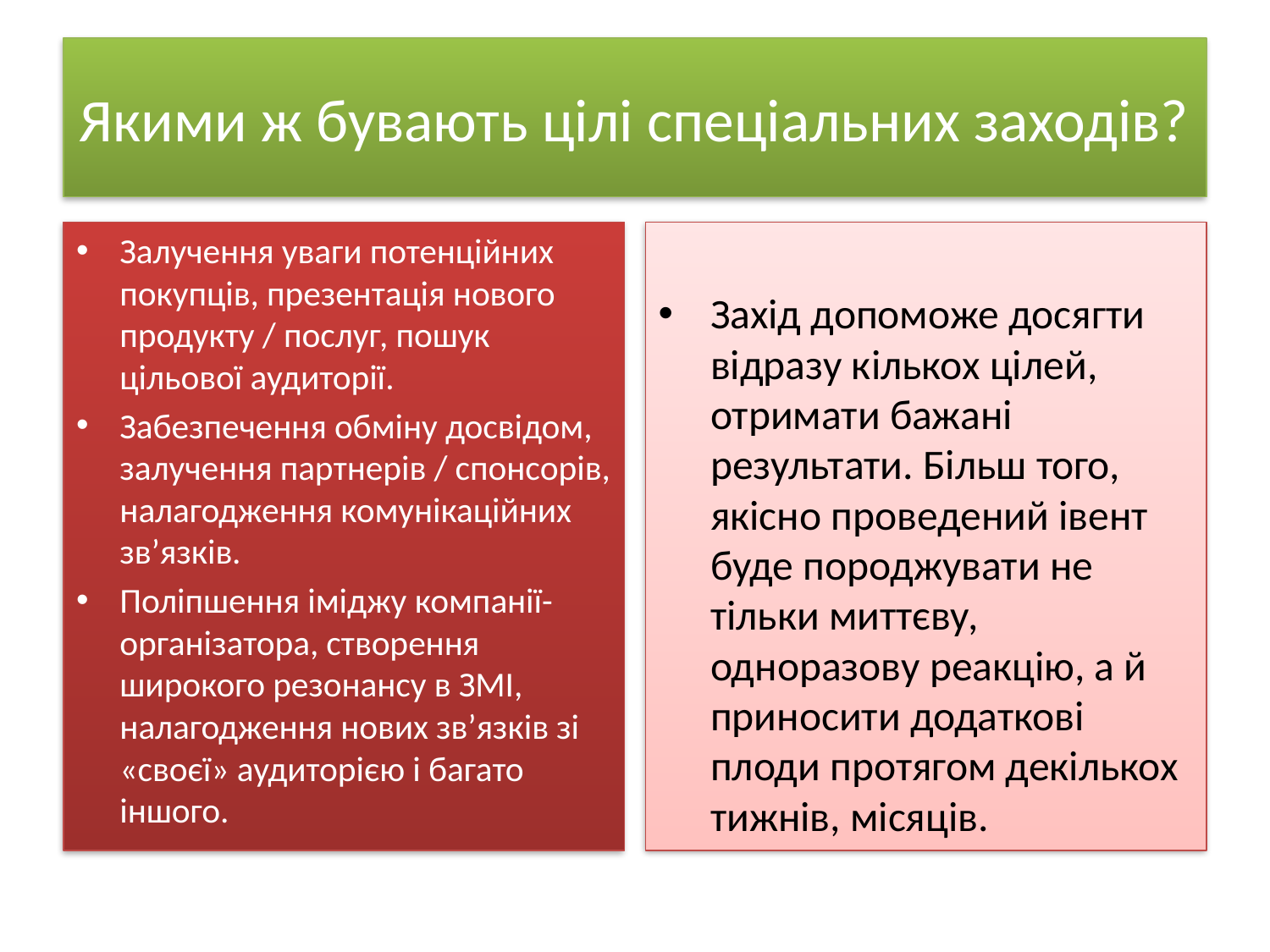

# Якими ж бувають цілі спеціальних заходів?
Залучення уваги потенційних покупців, презентація нового продукту / послуг, пошук цільової аудиторії.
Забезпечення обміну досвідом, залучення партнерів / спонсорів, налагодження комунікаційних зв’язків.
Поліпшення іміджу компанії-організатора, створення широкого резонансу в ЗМІ, налагодження нових зв’язків зі «своєї» аудиторією і багато іншого.

Захід допоможе досягти відразу кількох цілей, отримати бажані результати. Більш того, якісно проведений івент буде породжувати не тільки миттєву, одноразову реакцію, а й приносити додаткові плоди протягом декількох тижнів, місяців.